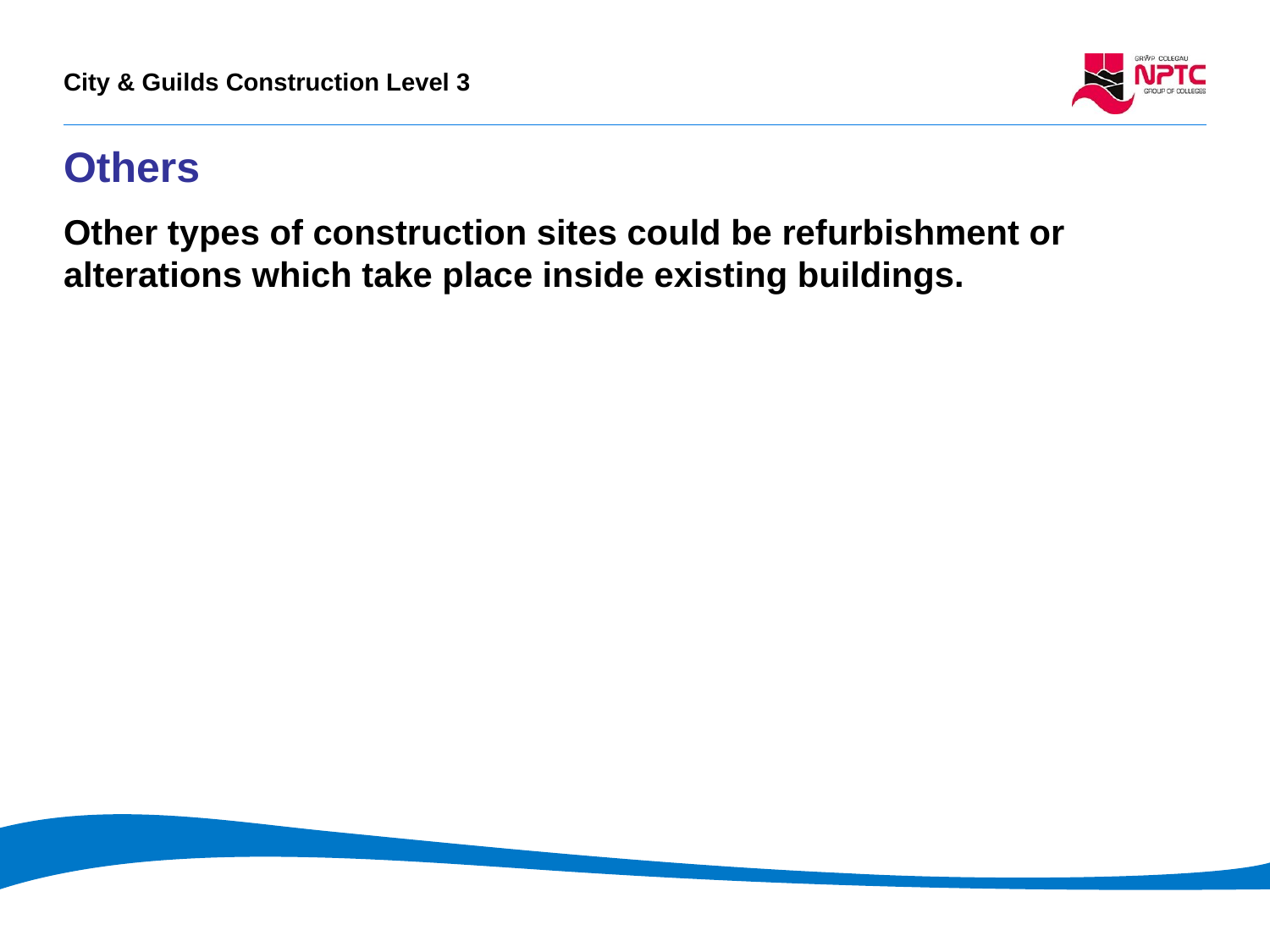

# Others
Other types of construction sites could be refurbishment or alterations which take place inside existing buildings.